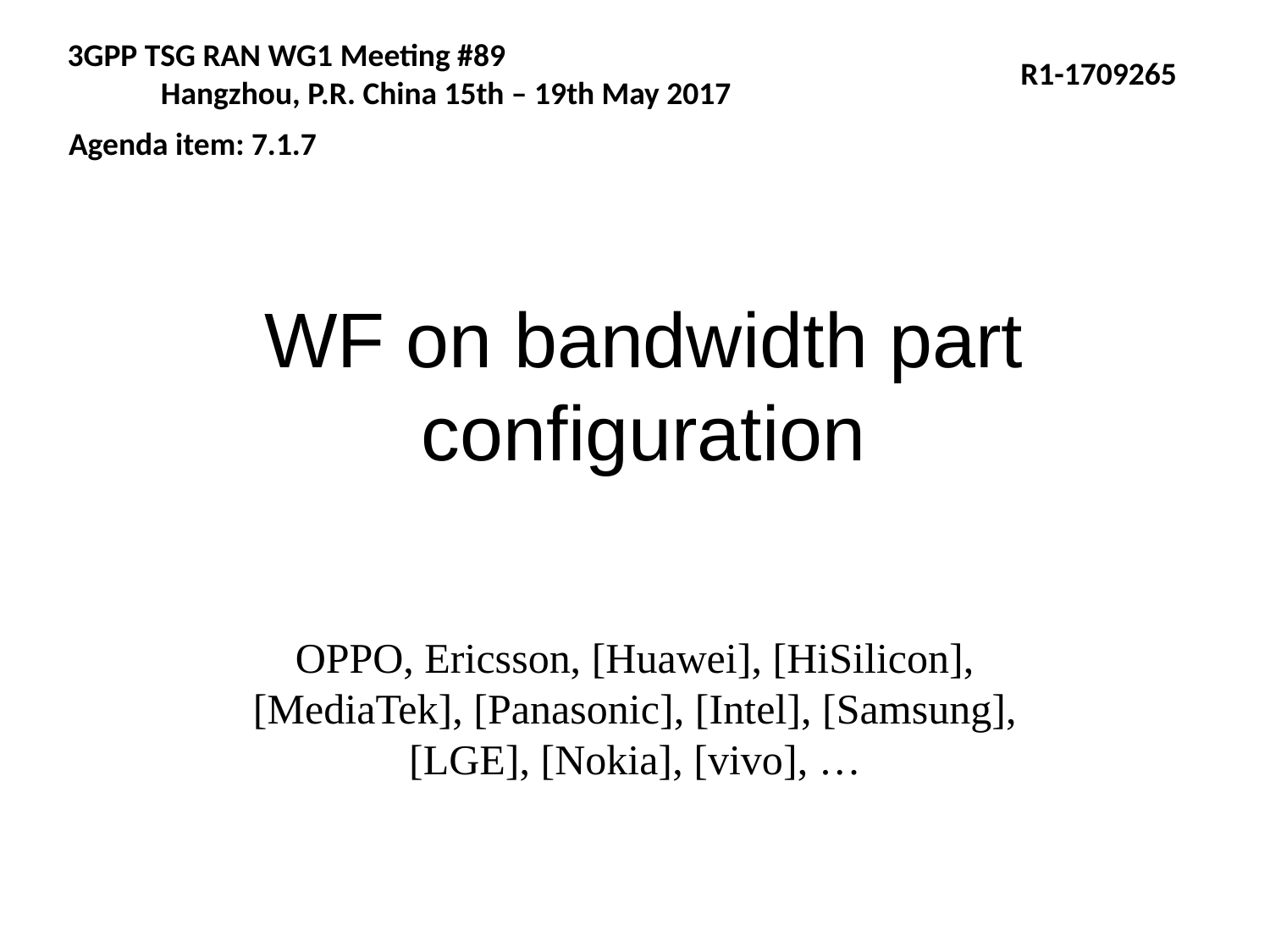

3GPP TSG RAN WG1 Meeting #89                                                                                  Hangzhou, P.R. China 15th – 19th May 2017
R1-1709265
Agenda item: 7.1.7
# WF on bandwidth part configuration
OPPO, Ericsson, [Huawei], [HiSilicon], [MediaTek], [Panasonic], [Intel], [Samsung], [LGE], [Nokia], [vivo], …